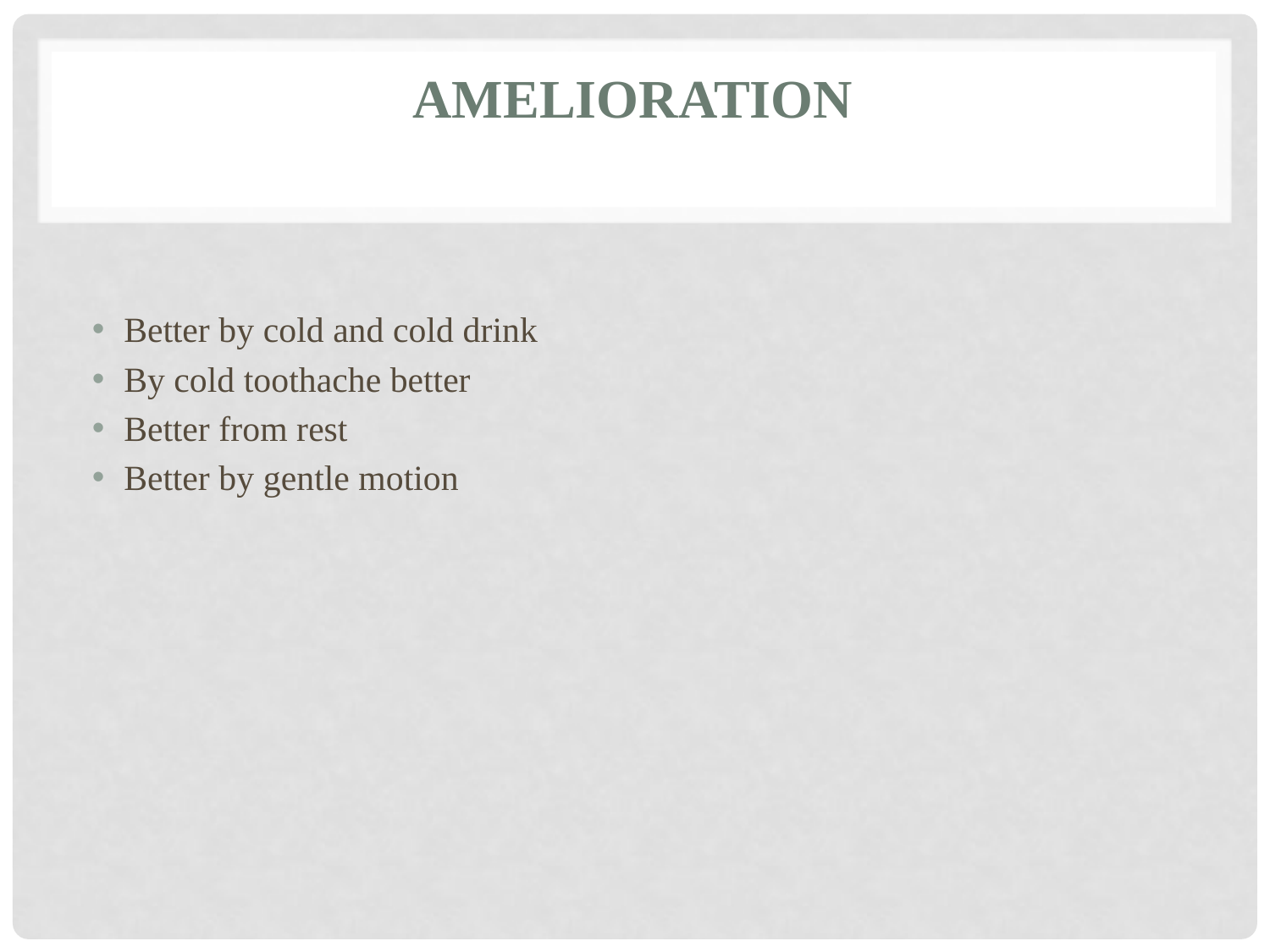

# Amelioration

Better by cold and cold drink
By cold toothache better
Better from rest
Better by gentle motion